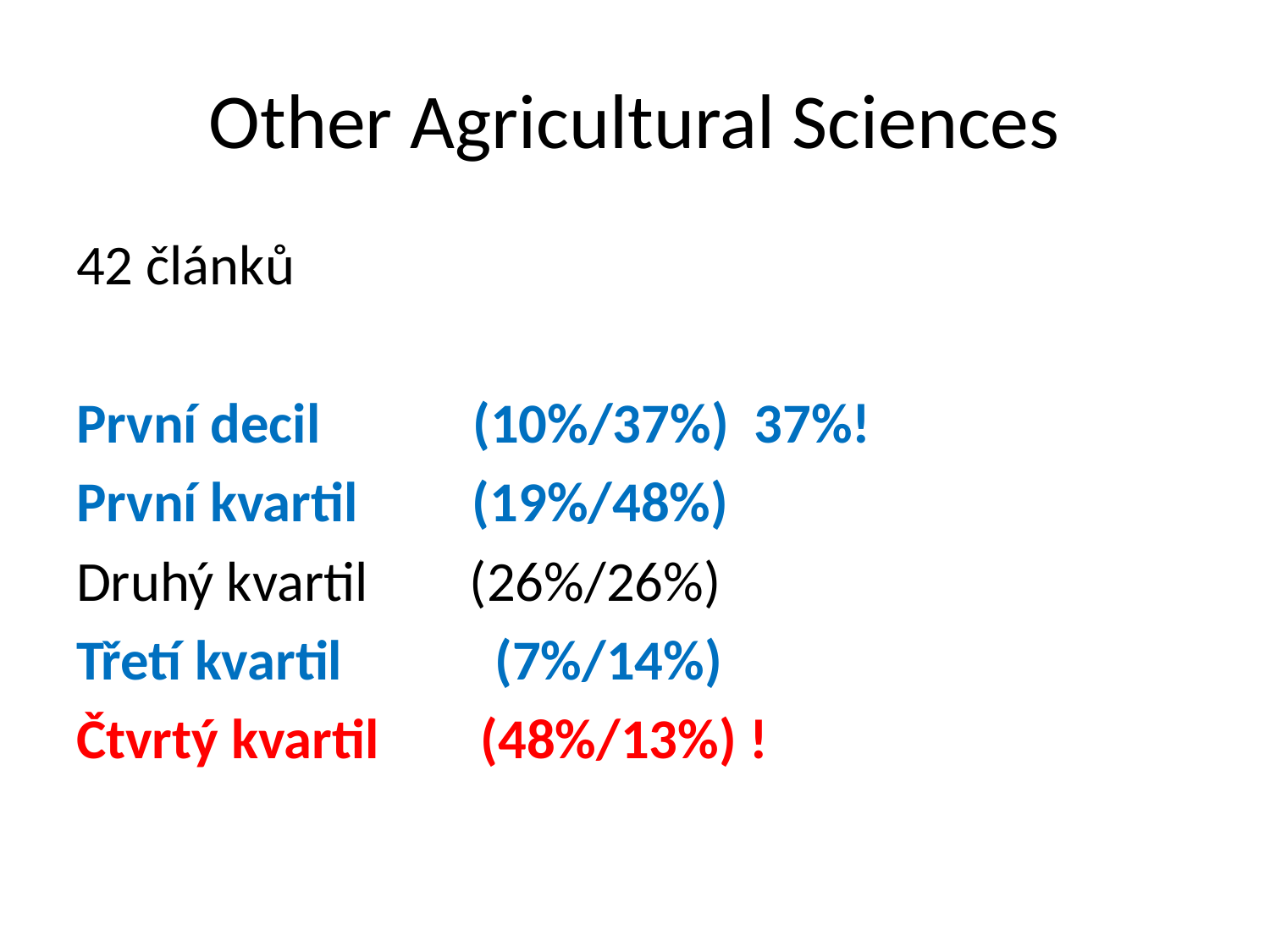

# Other Agricultural Sciences
42 článků

První decil            (10%/37%)  37%!
První kvartil         (19%/48%)
Druhý kvartil        (26%/26%)
Třetí kvartil            (7%/14%)
Čtvrtý kvartil        (48%/13%) !